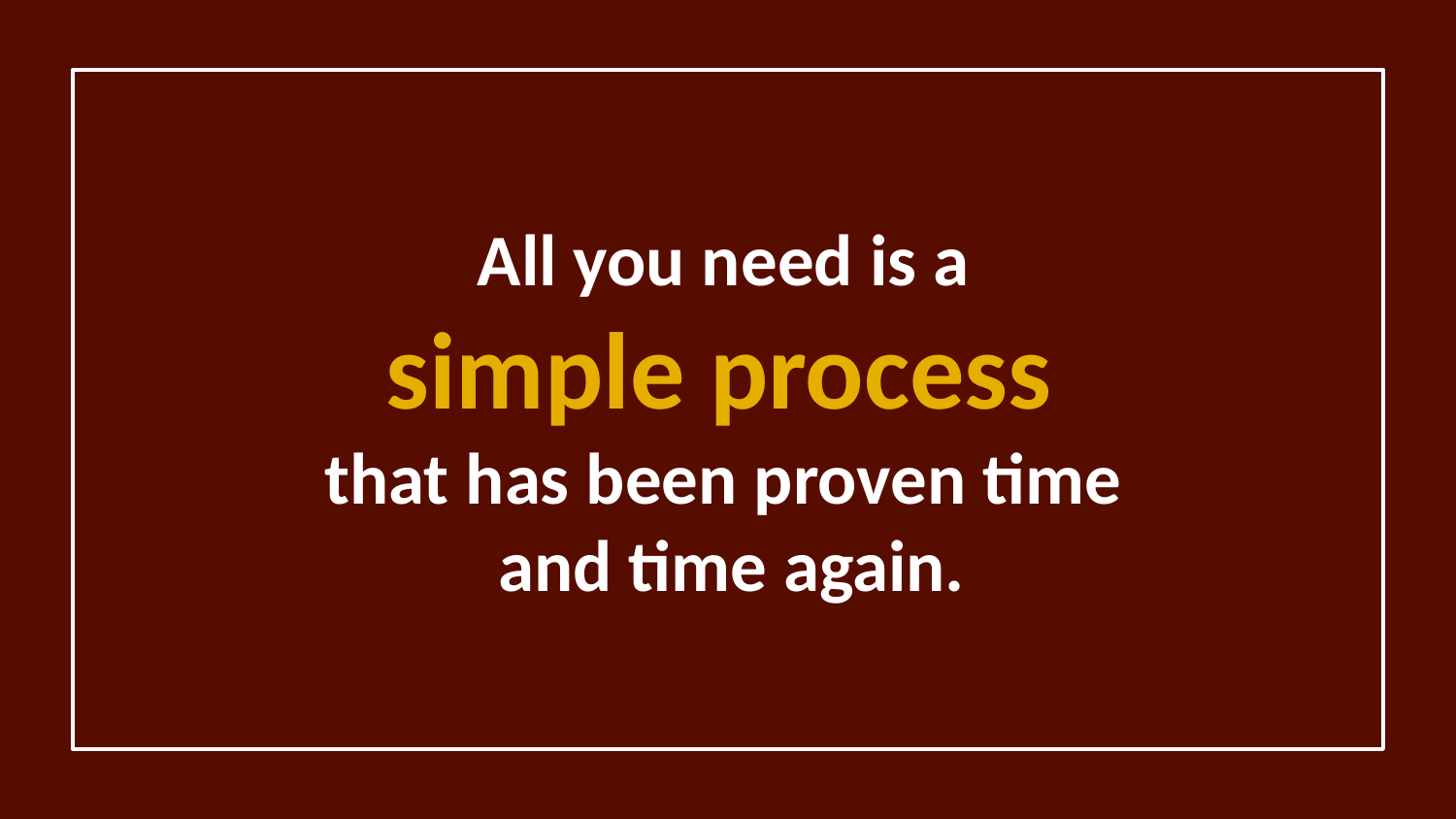

All you need is a
simple process
that has been proven time
and time again.